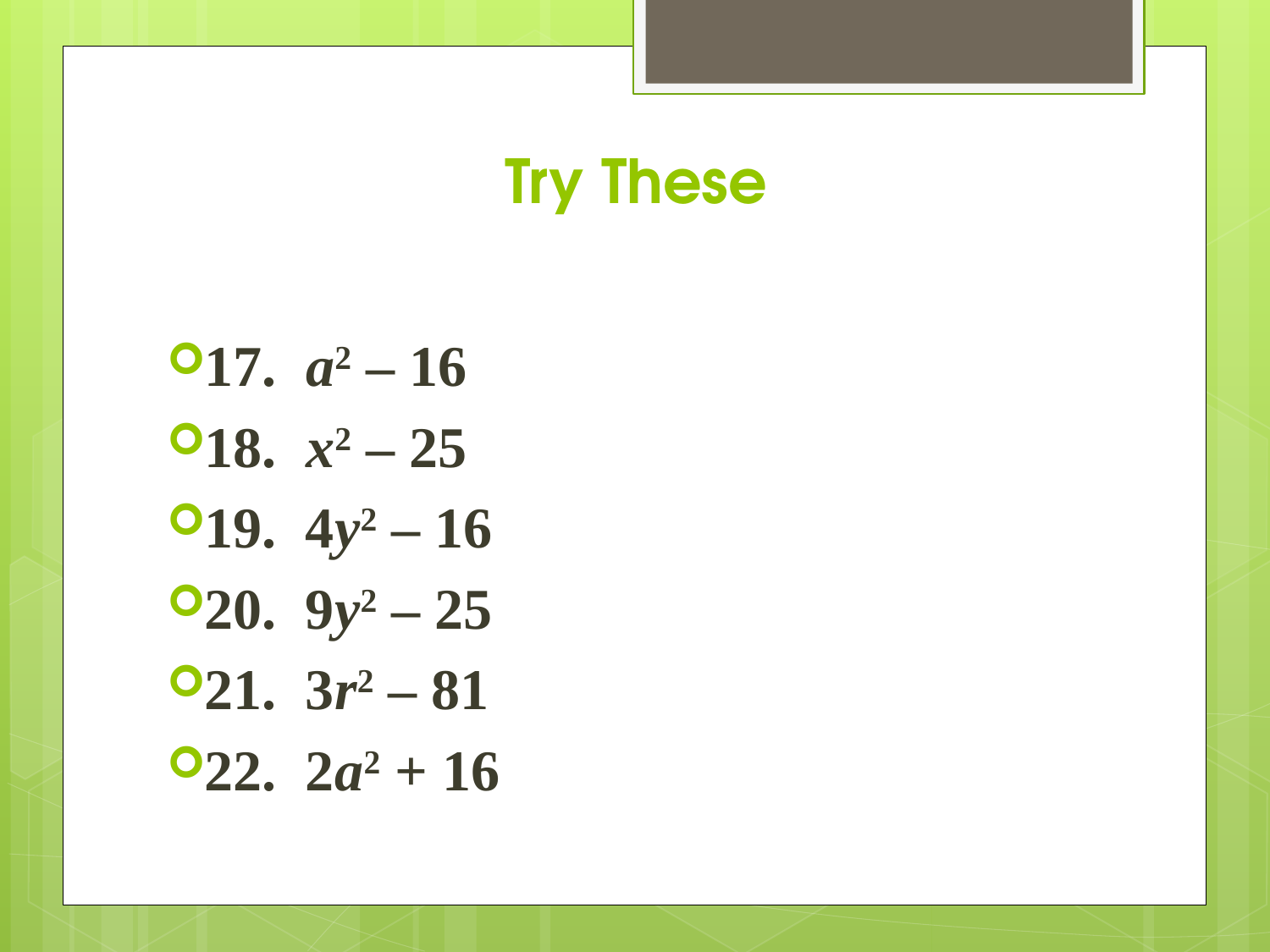

# Try These
17.  a2 – 16
18.  x2 – 25
19.  4y2 – 16
20.  9y2 – 25
21.  3r2 – 81
22.  2a2 + 16